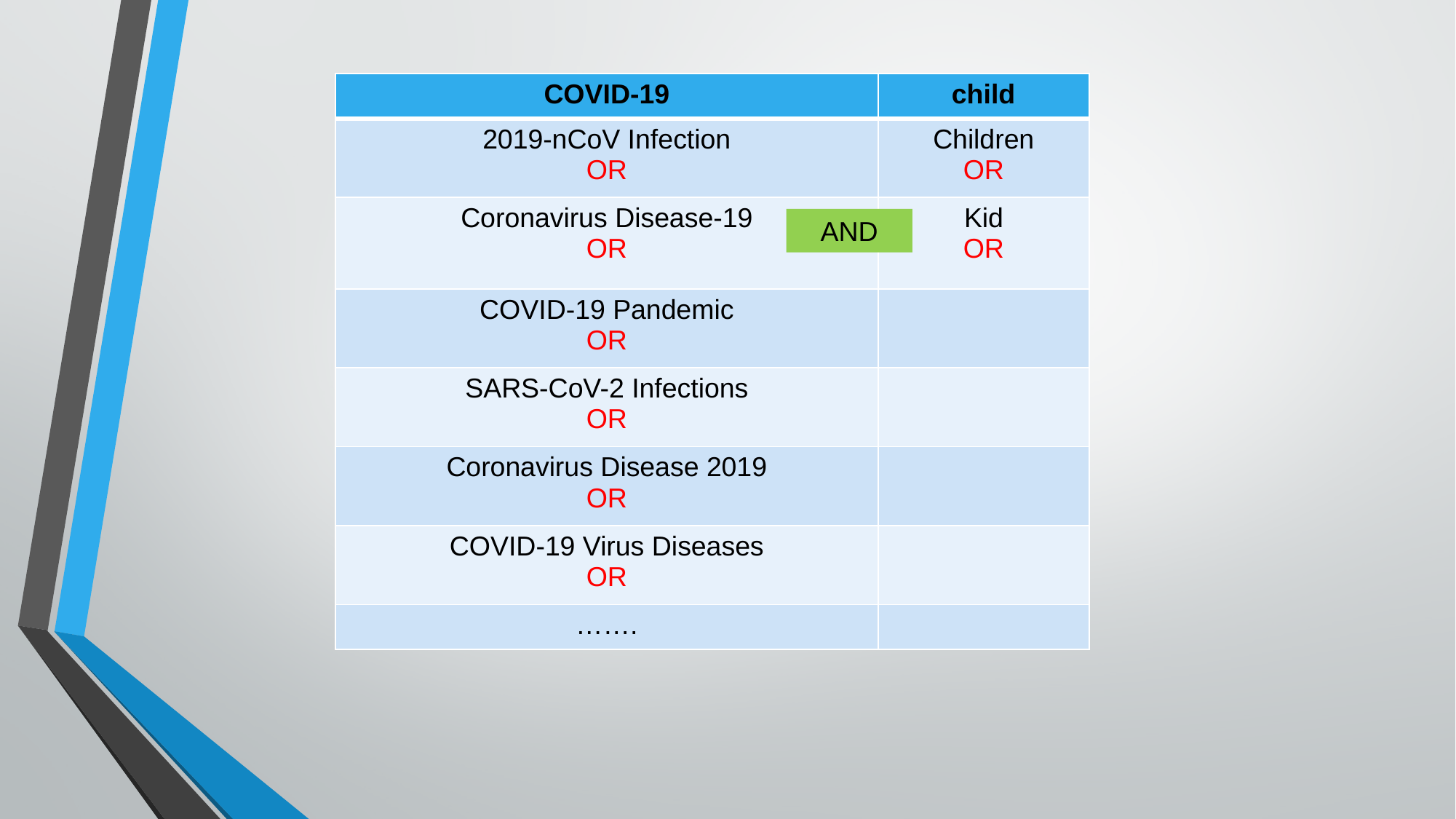

| COVID-19 | child |
| --- | --- |
| 2019-nCoV Infection OR | Children OR |
| Coronavirus Disease-19 OR | Kid OR |
| COVID-19 Pandemic OR |  |
| SARS-CoV-2 Infections OR |  |
| Coronavirus Disease 2019 OR |  |
| COVID-19 Virus Diseases OR |  |
| ……. |  |
AND